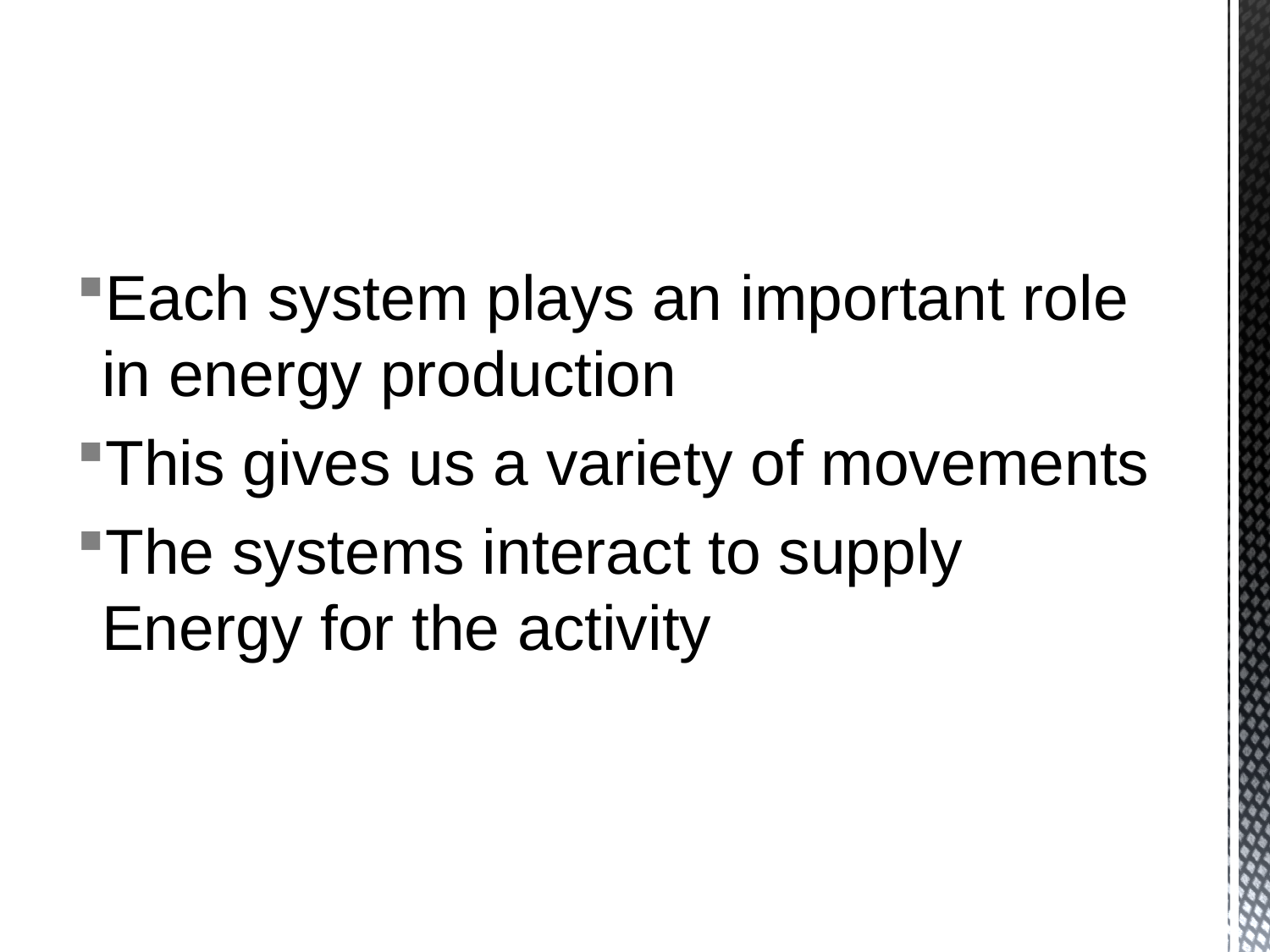

Each system plays an important role in energy production
This gives us a variety of movements
The systems interact to supply Energy for the activity